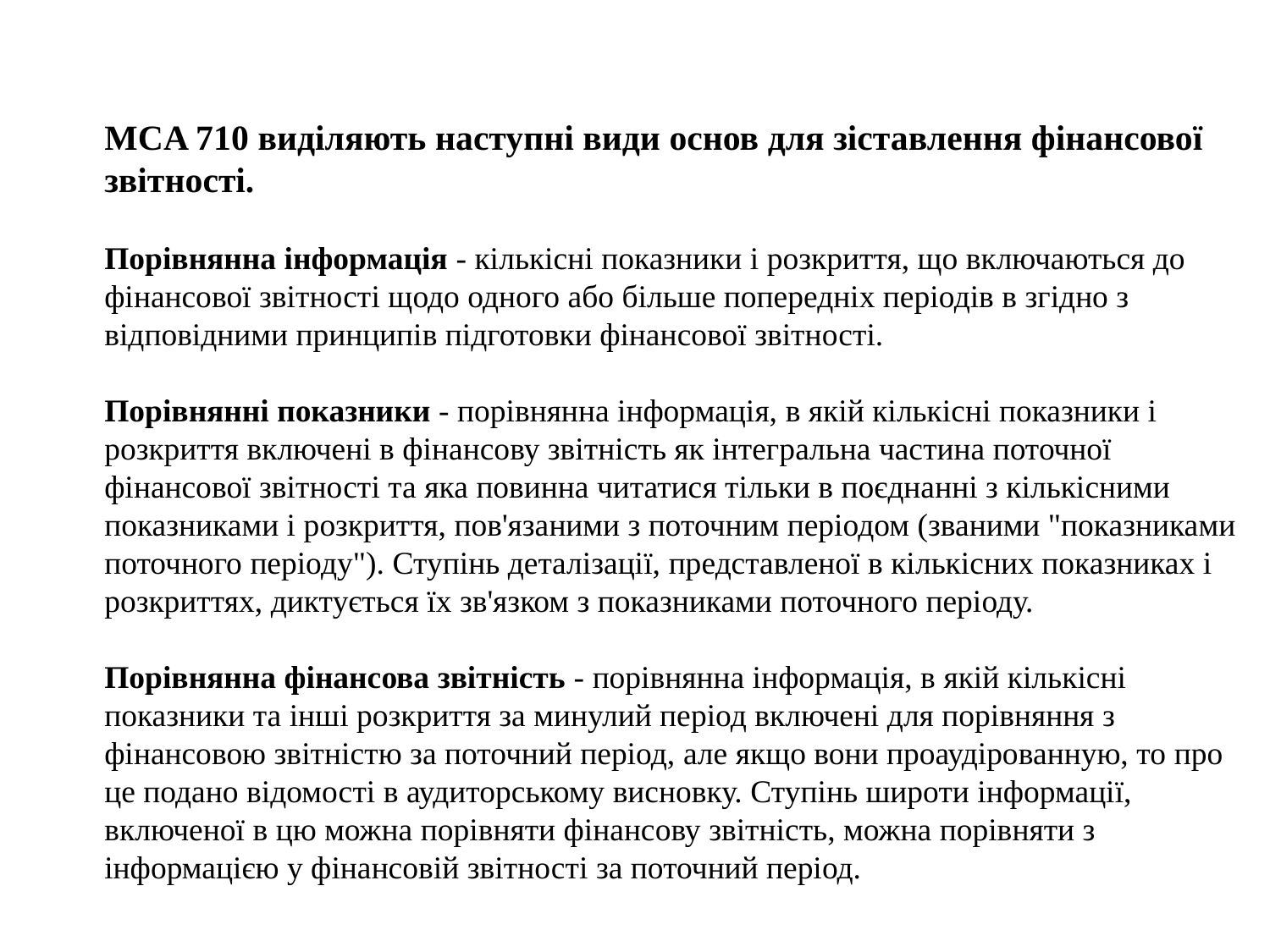

MCA 710 виділяють наступні види основ для зіставлення фінансової звітності.
Порівнянна інформація - кількісні показники і розкриття, що включаються до фінансової звітності щодо одного або більше попередніх періодів в згідно з відповідними принципів підготовки фінансової звітності.
Порівнянні показники - порівнянна інформація, в якій кількісні показники і розкриття включені в фінансову звітність як інтегральна частина поточної фінансової звітності та яка повинна читатися тільки в поєднанні з кількісними показниками і розкриття, пов'язаними з поточним періодом (званими "показниками поточного періоду"). Ступінь деталізації, представленої в кількісних показниках і розкриттях, диктується їх зв'язком з показниками поточного періоду.
Порівнянна фінансова звітність - порівнянна інформація, в якій кількісні показники та інші розкриття за минулий період включені для порівняння з фінансовою звітністю за поточний період, але якщо вони проаудірованную, то про це подано відомості в аудиторському висновку. Ступінь широти інформації, включеної в цю можна порівняти фінансову звітність, можна порівняти з інформацією у фінансовій звітності за поточний період.